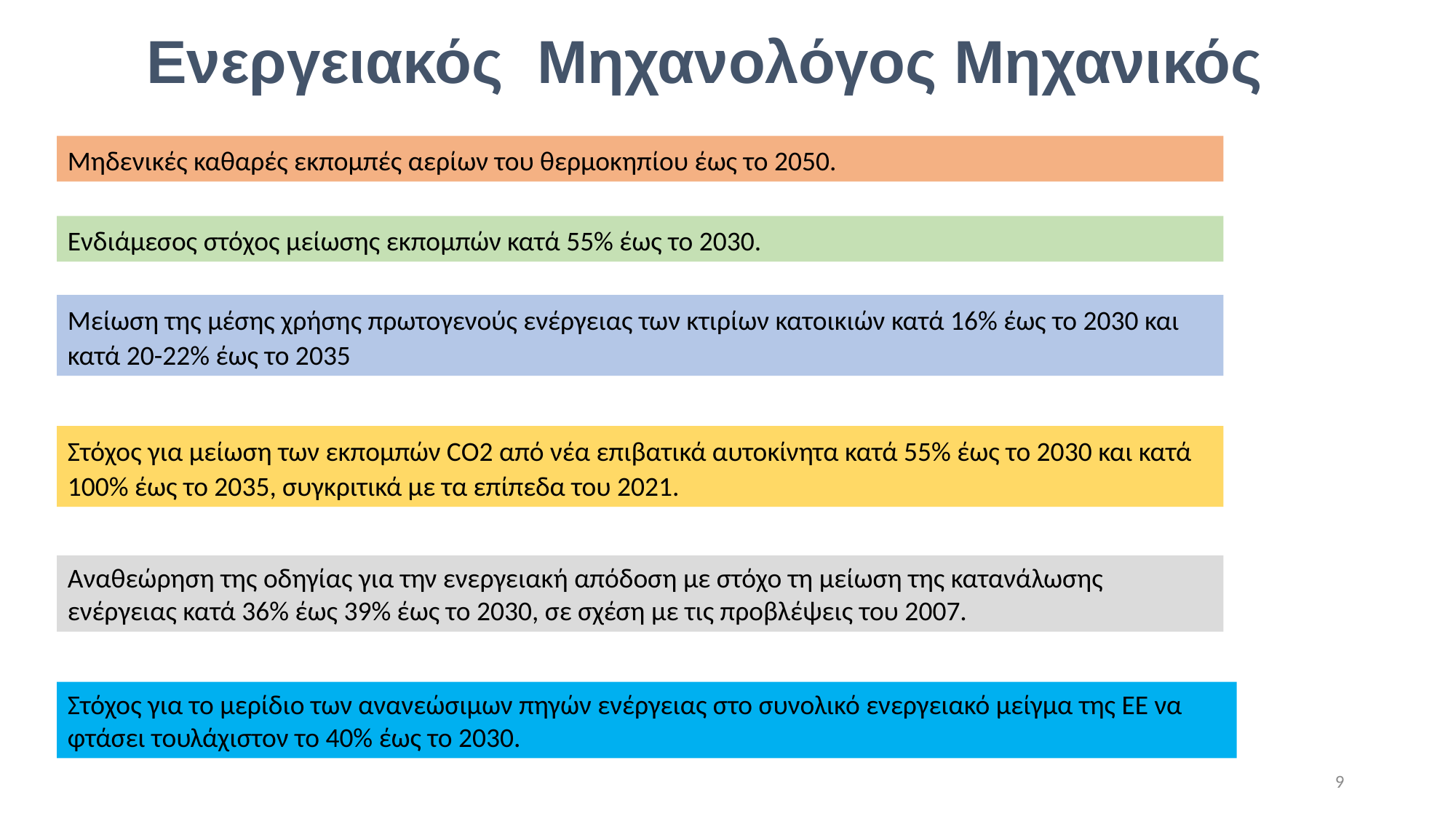

Ενεργειακός  Μηχανολόγος Μηχανικός
Μηδενικές καθαρές εκπομπές αερίων του θερμοκηπίου έως το 2050.
Ενδιάμεσος στόχος μείωσης εκπομπών κατά 55% έως το 2030.
Μείωση της μέσης χρήσης πρωτογενούς ενέργειας των κτιρίων κατοικιών κατά 16% έως το 2030 και κατά 20-22% έως το 2035
Στόχος για μείωση των εκπομπών CO2 από νέα επιβατικά αυτοκίνητα κατά 55% έως το 2030 και κατά 100% έως το 2035, συγκριτικά με τα επίπεδα του 2021.
Αναθεώρηση της οδηγίας για την ενεργειακή απόδοση με στόχο τη μείωση της κατανάλωσης ενέργειας κατά 36% έως 39% έως το 2030, σε σχέση με τις προβλέψεις του 2007.
Στόχος για το μερίδιο των ανανεώσιμων πηγών ενέργειας στο συνολικό ενεργειακό μείγμα της ΕΕ να φτάσει τουλάχιστον το 40% έως το 2030.
9